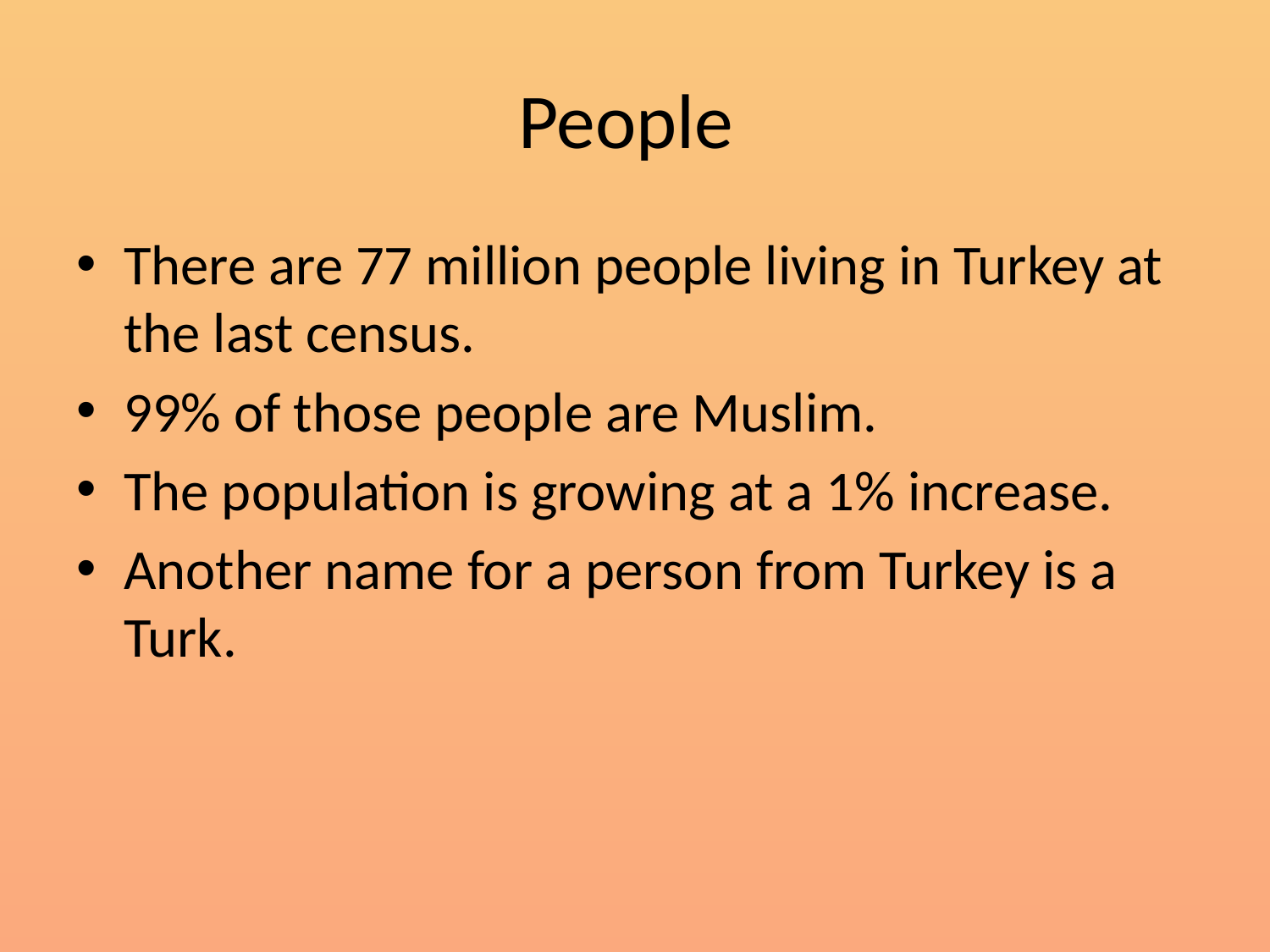

# People
There are 77 million people living in Turkey at the last census.
99% of those people are Muslim.
The population is growing at a 1% increase.
Another name for a person from Turkey is a Turk.